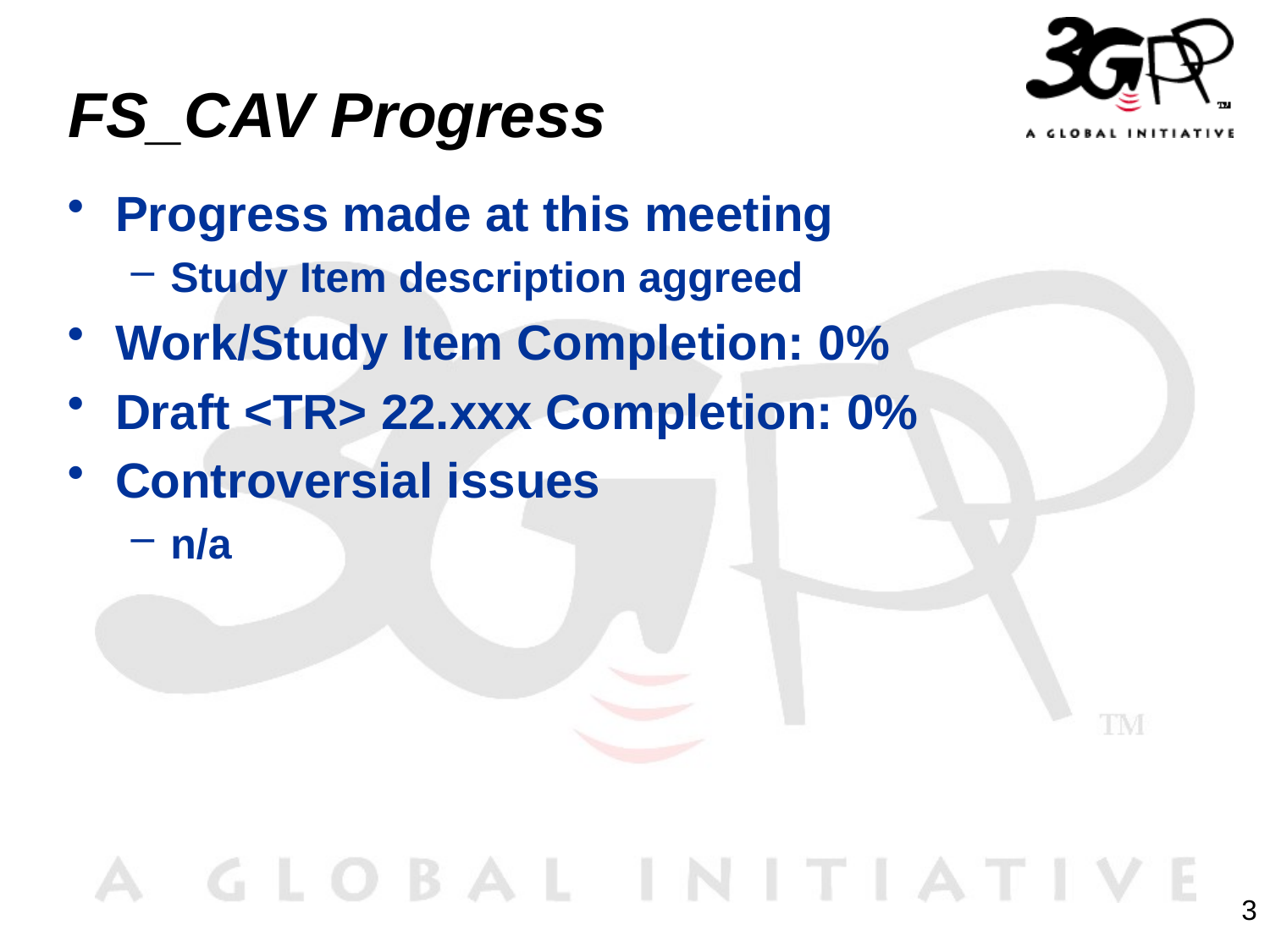

# FS_CAV Progress
Progress made at this meeting
Study Item description aggreed
Work/Study Item Completion: 0%
Draft <TR> 22.xxx Completion: 0%
Controversial issues
n/a
3